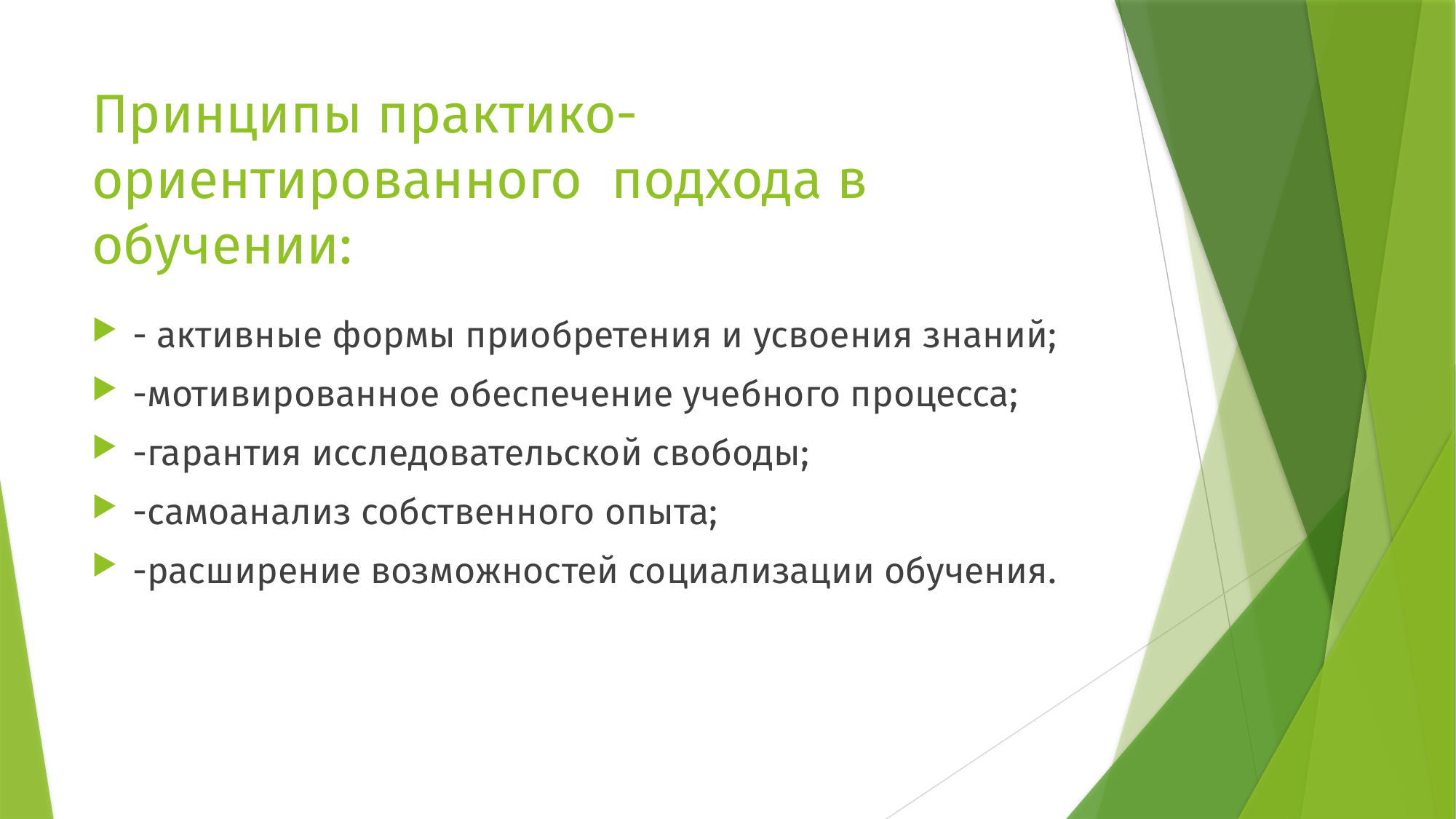

# Принципы практико-ориентированного  подхода в обучении:

- активные формы приобретения и усвоения знаний;
-мотивированное обеспечение учебного процесса;
-гарантия исследовательской свободы;
-самоанализ собственного опыта;
-расширение возможностей социализации обучения.